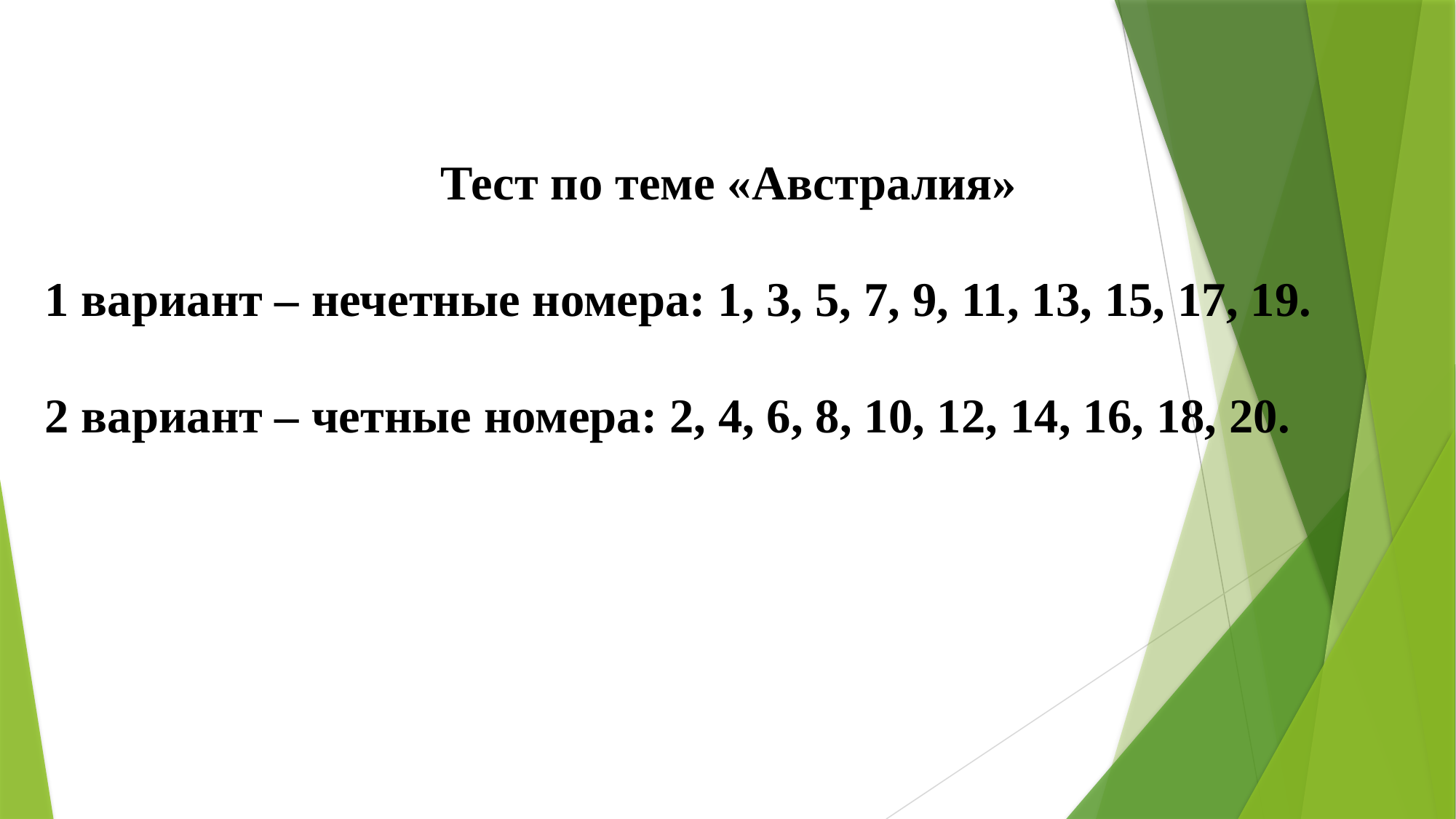

Тест по теме «Австралия»

1 вариант – нечетные номера: 1, 3, 5, 7, 9, 11, 13, 15, 17, 19.

2 вариант – четные номера: 2, 4, 6, 8, 10, 12, 14, 16, 18, 20.